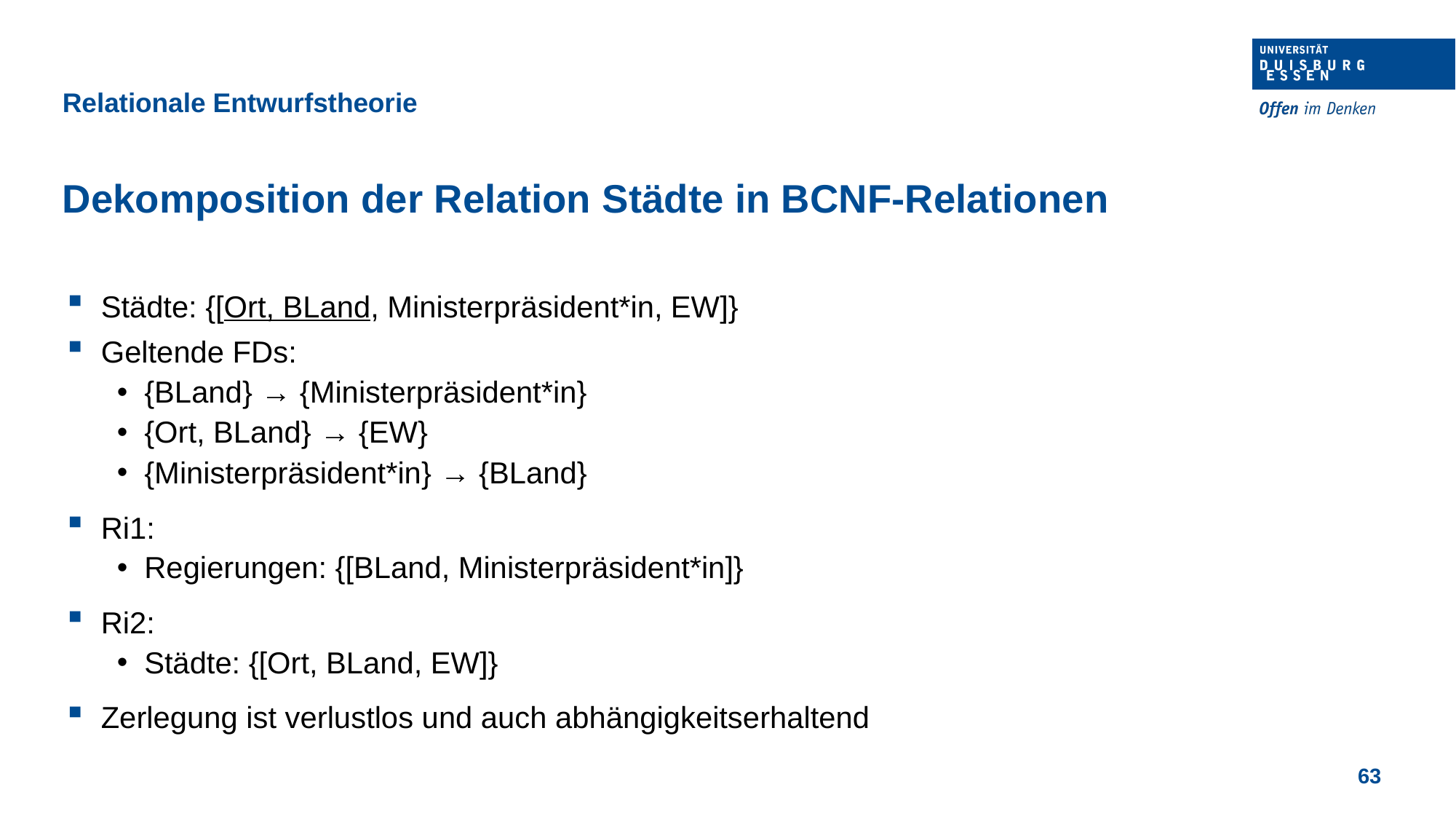

Relationale Entwurfstheorie
Dekomposition der Relation Städte in BCNF-Relationen
Städte: {[Ort, BLand, Ministerpräsident*in, EW]}
Geltende FDs:
{BLand} → {Ministerpräsident*in}
{Ort, BLand} → {EW}
{Ministerpräsident*in} → {BLand}
Ri1:
Regierungen: {[BLand, Ministerpräsident*in]}
Ri2:
Städte: {[Ort, BLand, EW]}
Zerlegung ist verlustlos und auch abhängigkeitserhaltend
63